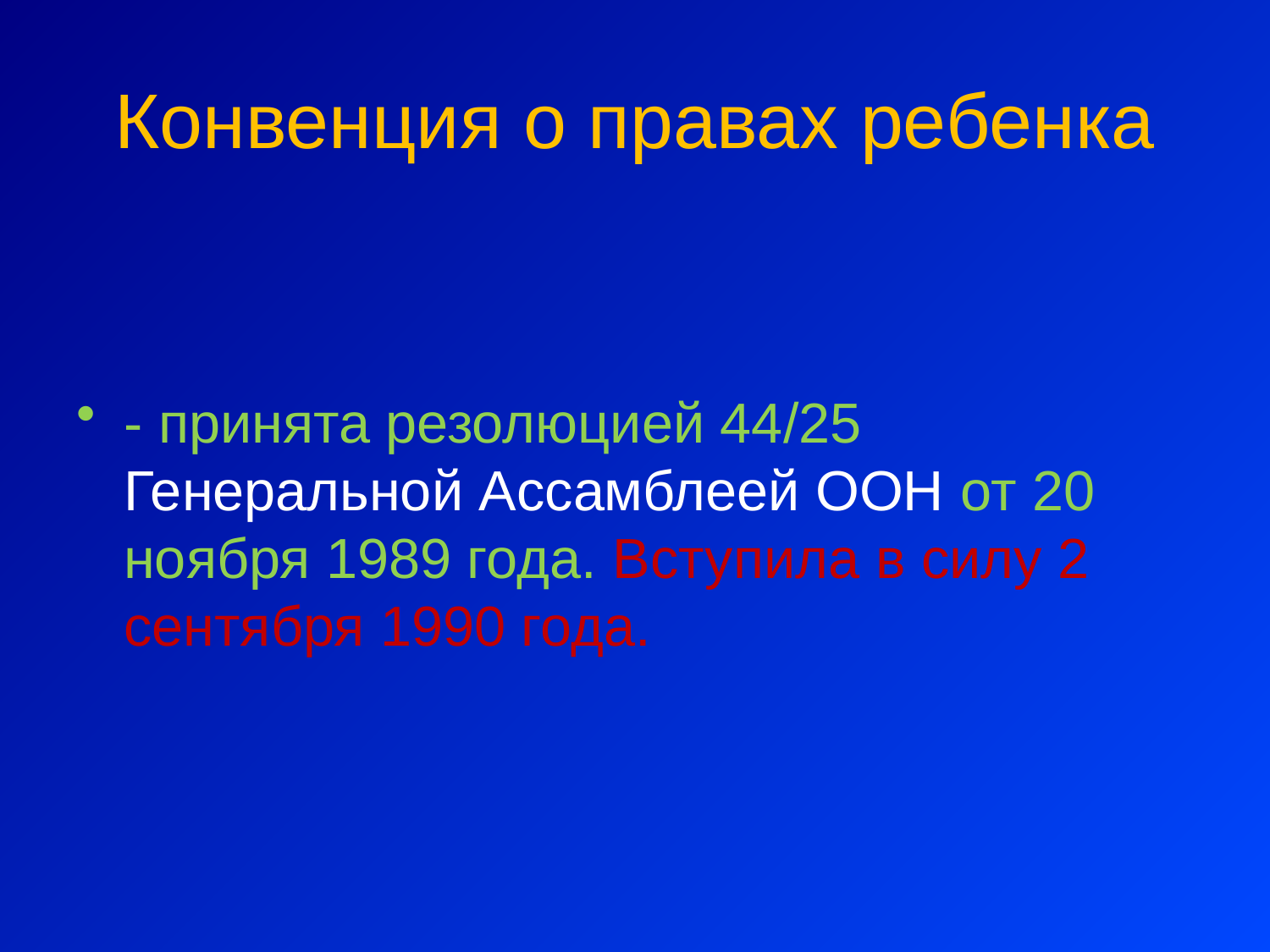

# Конвенция о правах ребенка

- принята резолюцией 44/25 Генеральной Ассамблеей ООН от 20 ноября 1989 года. Вступила в силу 2 сентября 1990 года.